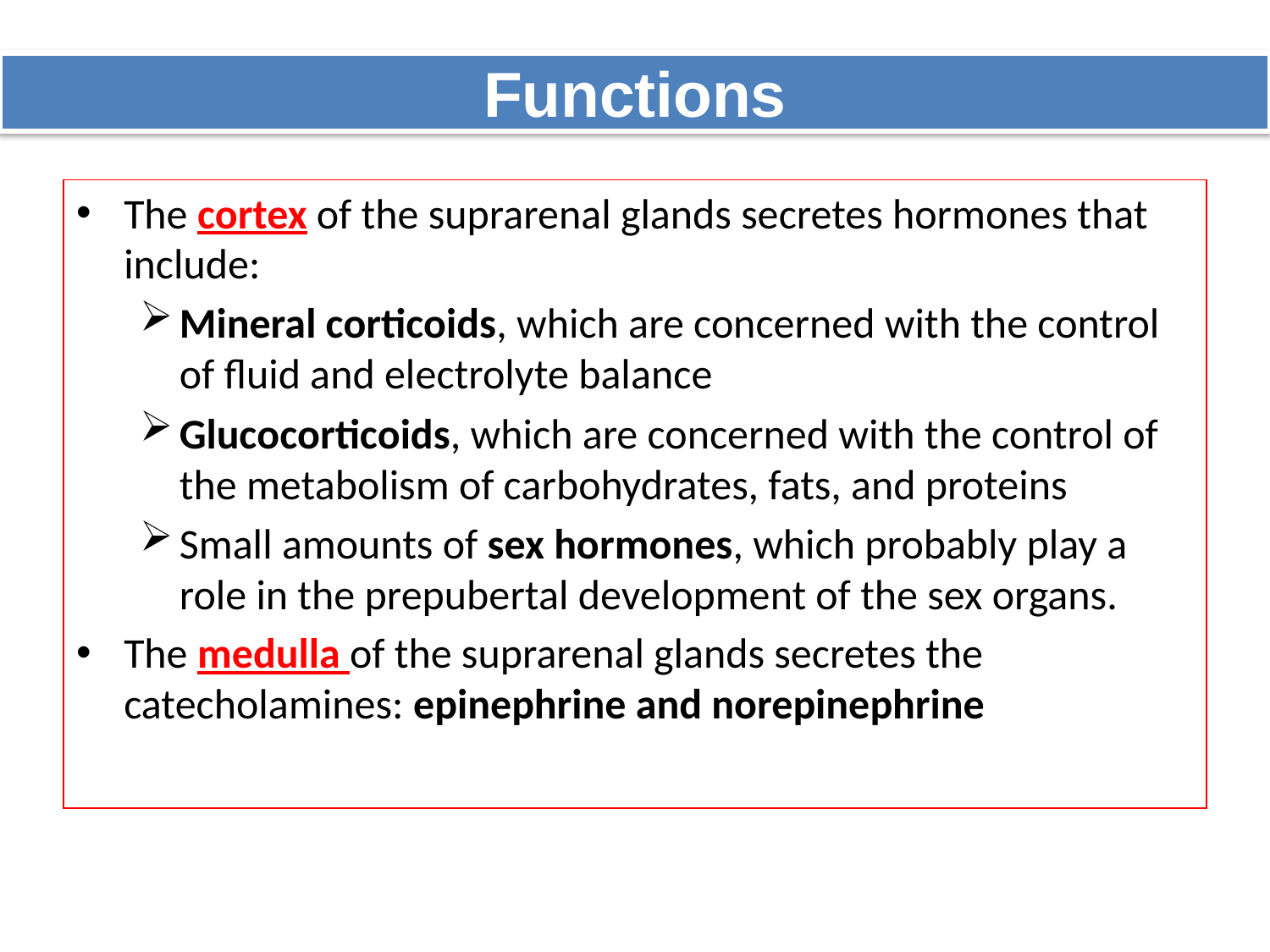

# Functions
The cortex of the suprarenal glands secretes hormones that include:
Mineral corticoids, which are concerned with the control of fluid and electrolyte balance
Glucocorticoids, which are concerned with the control of the metabolism of carbohydrates, fats, and proteins
Small amounts of sex hormones, which probably play a role in the prepubertal development of the sex organs.
The medulla of the suprarenal glands secretes the catecholamines: epinephrine and norepinephrine